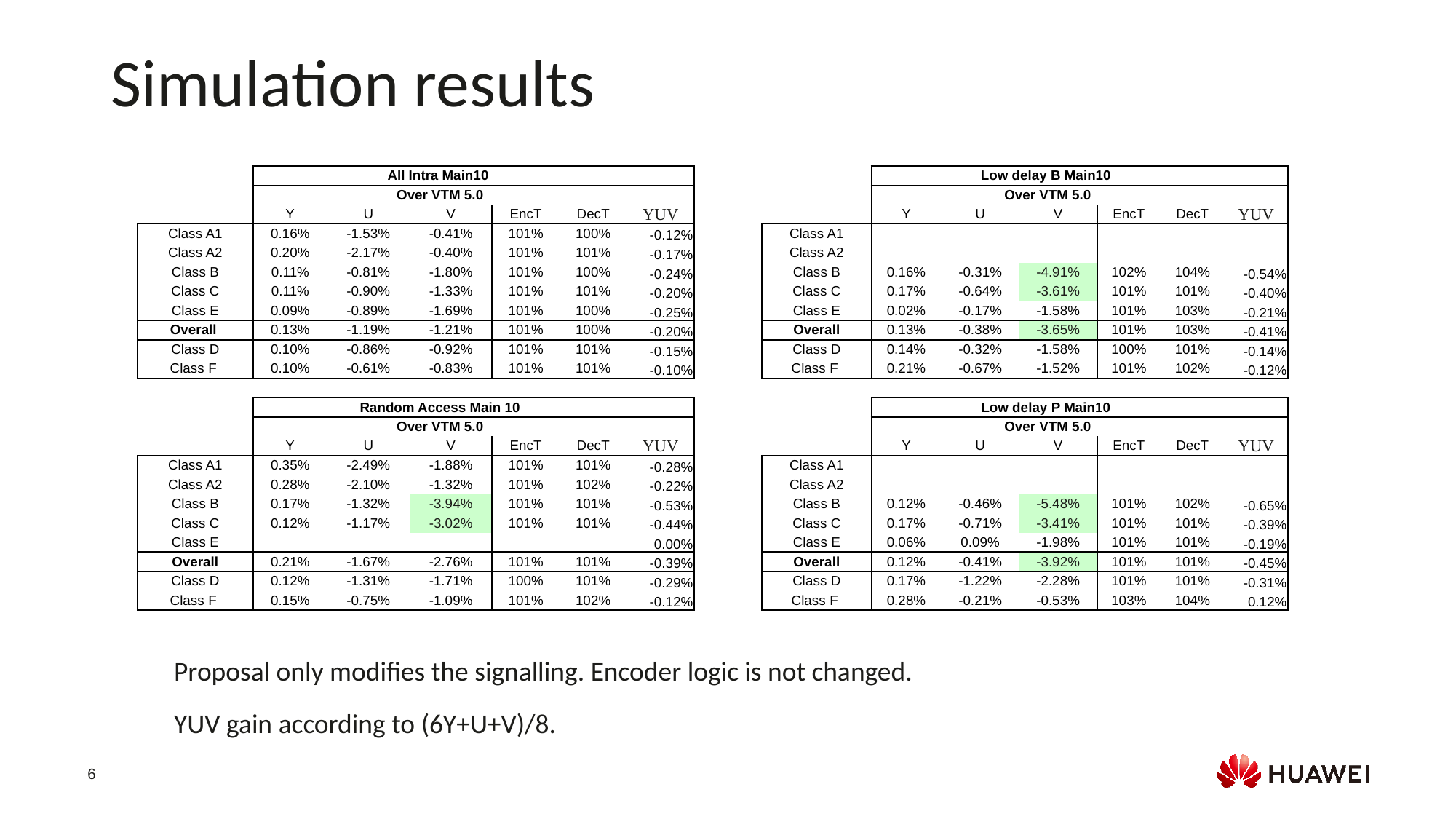

# Simulation results
|  | Low delay B Main10 |  |  |  |  |  |
| --- | --- | --- | --- | --- | --- | --- |
|  | Over VTM 5.0 |  |  |  |  |  |
|  | Y | U | V | EncT | DecT | YUV |
| Class A1 |  |  |  |  |  |  |
| Class A2 |  |  |  |  |  |  |
| Class B | 0.16% | -0.31% | -4.91% | 102% | 104% | -0.54% |
| Class C | 0.17% | -0.64% | -3.61% | 101% | 101% | -0.40% |
| Class E | 0.02% | -0.17% | -1.58% | 101% | 103% | -0.21% |
| Overall | 0.13% | -0.38% | -3.65% | 101% | 103% | -0.41% |
| Class D | 0.14% | -0.32% | -1.58% | 100% | 101% | -0.14% |
| Class F | 0.21% | -0.67% | -1.52% | 101% | 102% | -0.12% |
|  |  |  |  |  |  |  |
|  | Low delay P Main10 |  |  |  |  |  |
|  | Over VTM 5.0 |  |  |  |  |  |
|  | Y | U | V | EncT | DecT | YUV |
| Class A1 |  |  |  |  |  |  |
| Class A2 |  |  |  |  |  |  |
| Class B | 0.12% | -0.46% | -5.48% | 101% | 102% | -0.65% |
| Class C | 0.17% | -0.71% | -3.41% | 101% | 101% | -0.39% |
| Class E | 0.06% | 0.09% | -1.98% | 101% | 101% | -0.19% |
| Overall | 0.12% | -0.41% | -3.92% | 101% | 101% | -0.45% |
| Class D | 0.17% | -1.22% | -2.28% | 101% | 101% | -0.31% |
| Class F | 0.28% | -0.21% | -0.53% | 103% | 104% | 0.12% |
|  | All Intra Main10 |  |  |  |  |  |
| --- | --- | --- | --- | --- | --- | --- |
|  | Over VTM 5.0 |  |  |  |  |  |
|  | Y | U | V | EncT | DecT | YUV |
| Class A1 | 0.16% | -1.53% | -0.41% | 101% | 100% | -0.12% |
| Class A2 | 0.20% | -2.17% | -0.40% | 101% | 101% | -0.17% |
| Class B | 0.11% | -0.81% | -1.80% | 101% | 100% | -0.24% |
| Class C | 0.11% | -0.90% | -1.33% | 101% | 101% | -0.20% |
| Class E | 0.09% | -0.89% | -1.69% | 101% | 100% | -0.25% |
| Overall | 0.13% | -1.19% | -1.21% | 101% | 100% | -0.20% |
| Class D | 0.10% | -0.86% | -0.92% | 101% | 101% | -0.15% |
| Class F | 0.10% | -0.61% | -0.83% | 101% | 101% | -0.10% |
|  |  |  |  |  |  |  |
|  | Random Access Main 10 |  |  |  |  |  |
|  | Over VTM 5.0 |  |  |  |  |  |
|  | Y | U | V | EncT | DecT | YUV |
| Class A1 | 0.35% | -2.49% | -1.88% | 101% | 101% | -0.28% |
| Class A2 | 0.28% | -2.10% | -1.32% | 101% | 102% | -0.22% |
| Class B | 0.17% | -1.32% | -3.94% | 101% | 101% | -0.53% |
| Class C | 0.12% | -1.17% | -3.02% | 101% | 101% | -0.44% |
| Class E |  |  |  |  |  | 0.00% |
| Overall | 0.21% | -1.67% | -2.76% | 101% | 101% | -0.39% |
| Class D | 0.12% | -1.31% | -1.71% | 100% | 101% | -0.29% |
| Class F | 0.15% | -0.75% | -1.09% | 101% | 102% | -0.12% |
Proposal only modifies the signalling. Encoder logic is not changed.
YUV gain according to (6Y+U+V)/8.